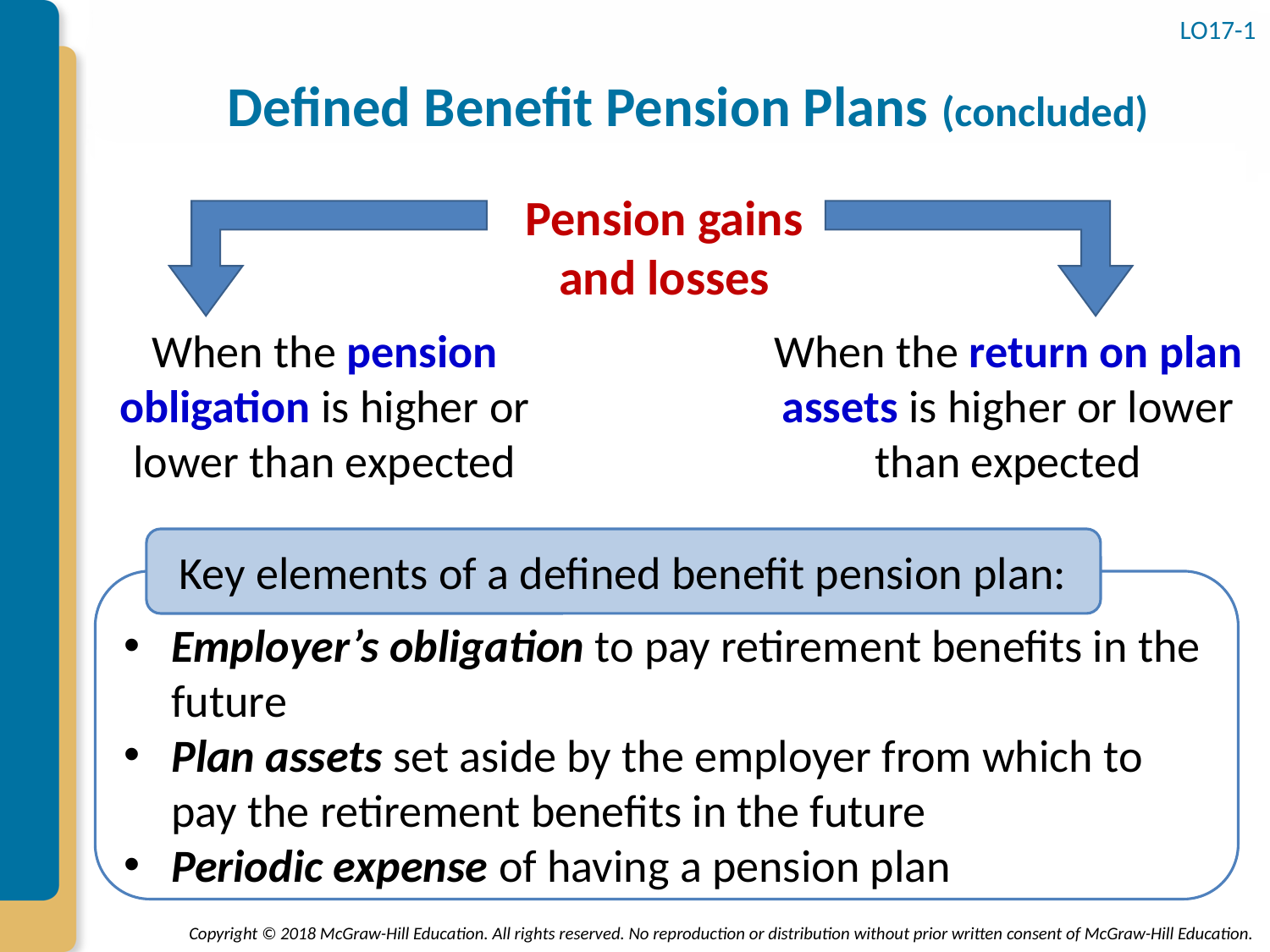

# Defined Benefit Pension Plans (concluded)
LO17-1
Pension gains and losses

When the pension obligation is higher or lower than expected
When the return on plan assets is higher or lower than expected
Key elements of a defined benefit pension plan:
Employer’s obligation to pay retirement benefits in the future
Plan assets set aside by the employer from which to pay the retirement benefits in the future
Periodic expense of having a pension plan